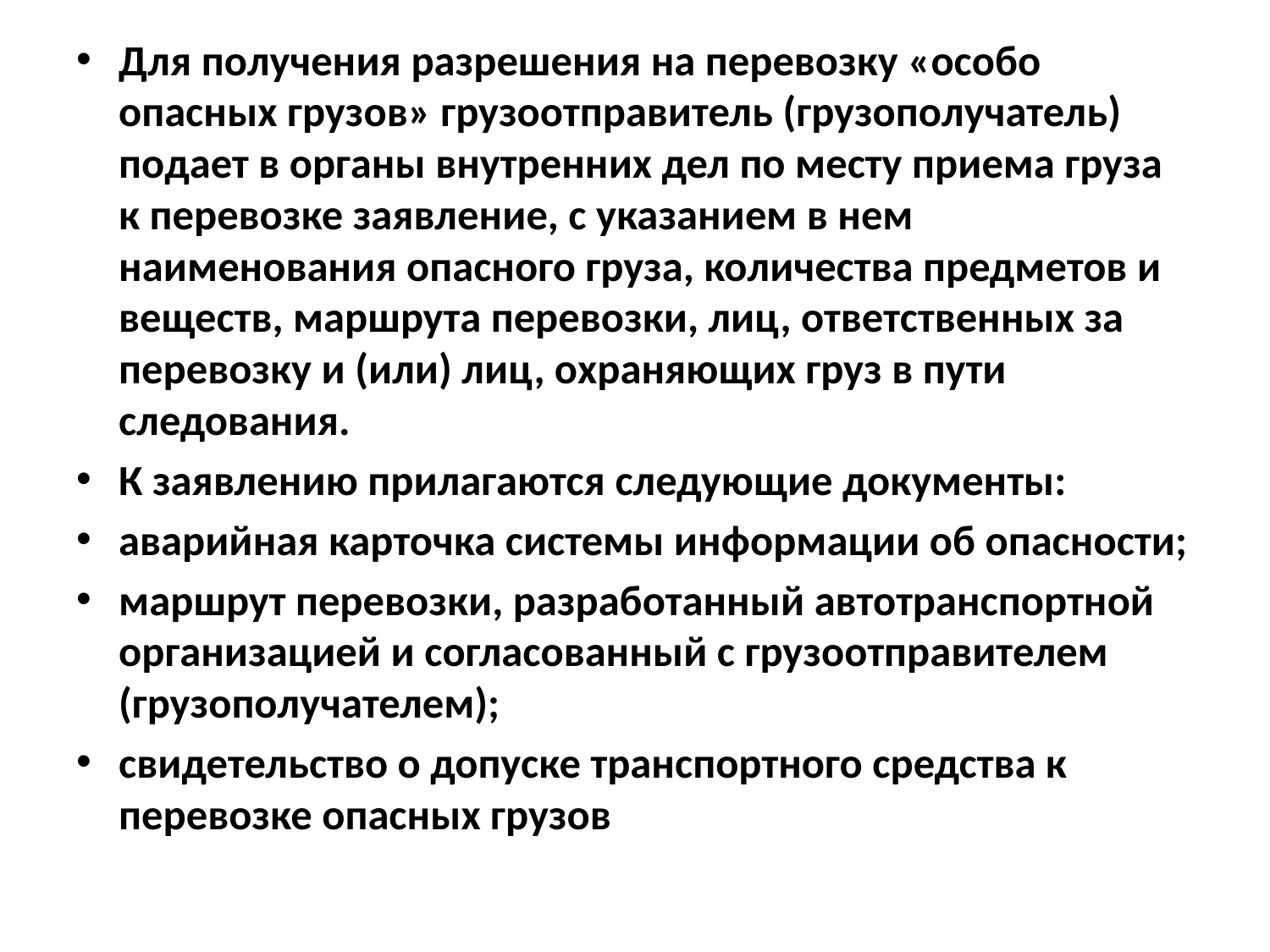

Для получения разрешения на перевозку «особо опасных грузов» грузоотправитель (грузополучатель) подает в органы внутренних дел по месту приема груза к перевозке заявление, с указанием в нем наименования опасного груза, количества предметов и веществ, маршрута перевозки, лиц, ответственных за перевозку и (или) лиц, охраняющих груз в пути следования.
К заявлению прилагаются следующие документы:
аварийная карточка системы информации об опасности;
маршрут перевозки, разработанный автотранспортной организацией и согласованный с грузоотправителем (грузополучателем);
свидетельство о допуске транспортного средства к перевозке опасных грузов